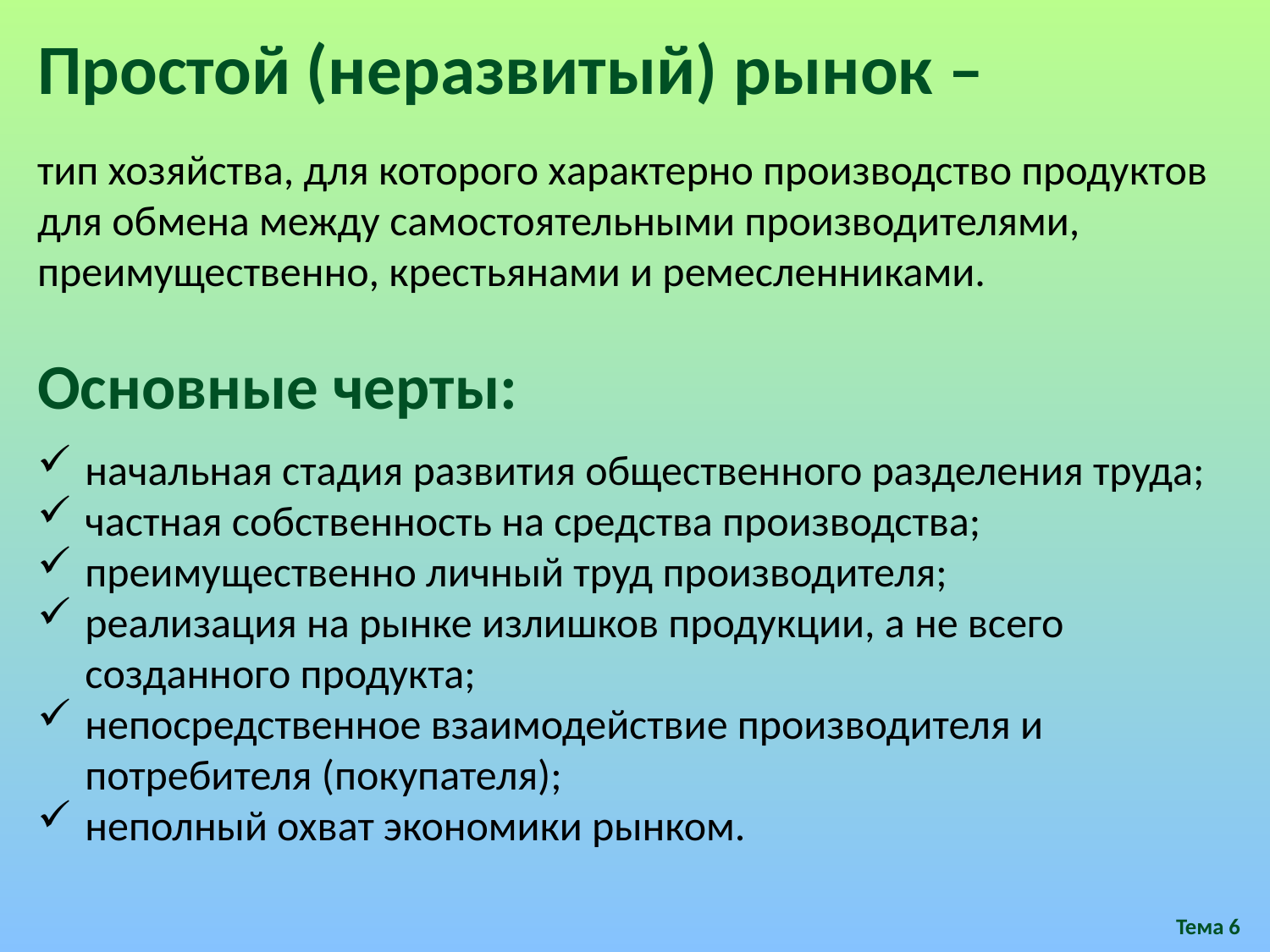

Простой (неразвитый) рынок –
тип хозяйства, для которого характерно производство продуктов для обмена между самостоятельными производителями, преимущественно, крестьянами и ремесленниками.

Основные черты:

начальная стадия развития общественного разделения труда;
частная собственность на средства производства;
преимущественно личный труд производителя;
реализация на рынке излишков продукции, а не всего созданного продукта;
непосредственное взаимодействие производителя и потребителя (покупателя);
неполный охват экономики рынком.
Тема 6